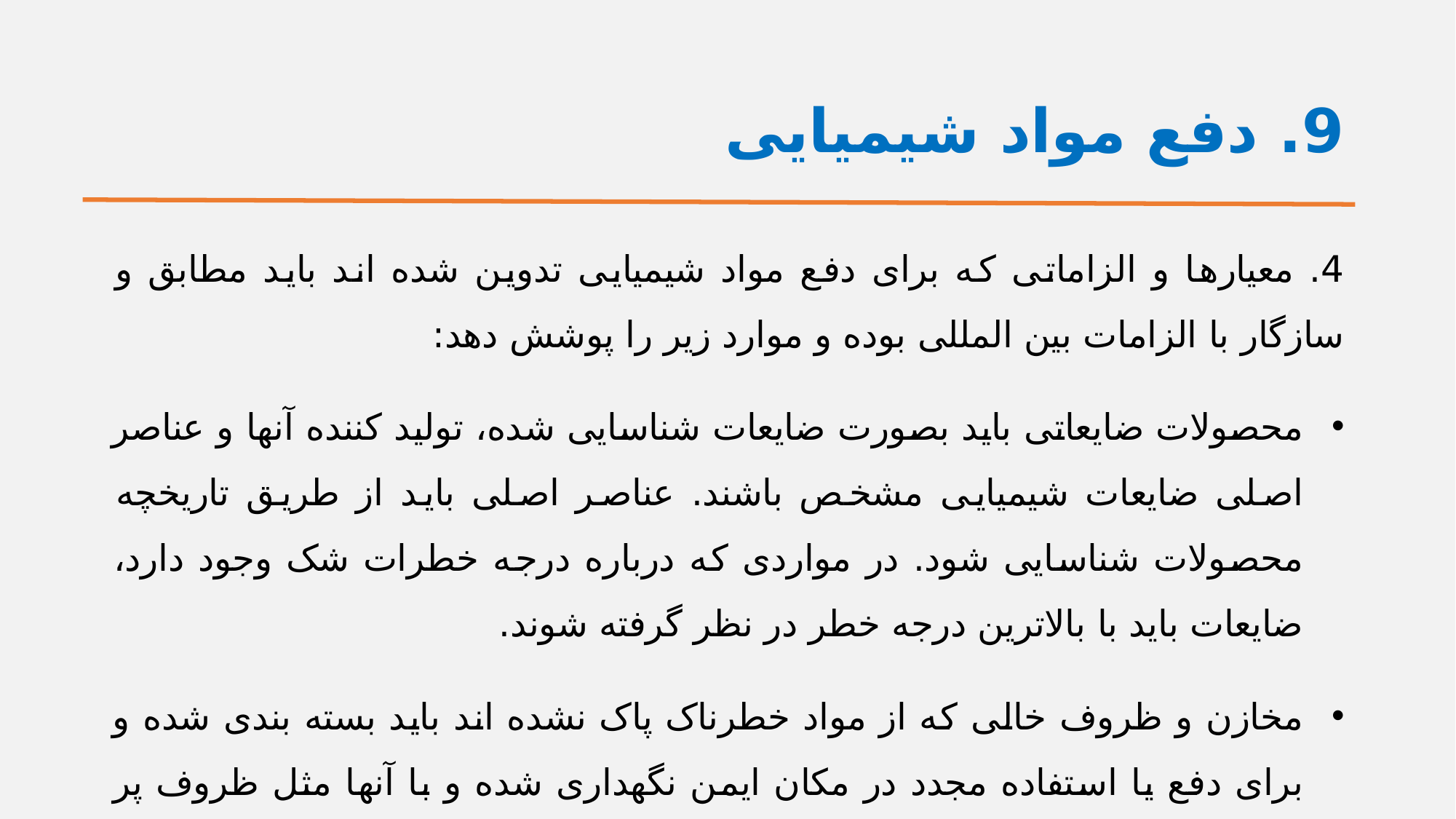

# 9. دفع مواد شیمیایی
4. معیارها و الزاماتی که برای دفع مواد شیمیایی تدوین شده اند باید مطابق و سازگار با الزامات بین المللی بوده و موارد زیر را پوشش دهد:
محصولات ضایعاتی باید بصورت ضایعات شناسایی شده، تولید کننده آنها و عناصر اصلی ضایعات شیمیایی مشخص باشند. عناصر اصلی باید از طریق تاریخچه محصولات شناسایی شود. در مواردی که درباره درجه خطرات شک وجود دارد، ضایعات باید با بالاترین درجه خطر در نظر گرفته شوند.
مخازن و ظروف خالی که از مواد خطرناک پاک نشده اند باید بسته بندی شده و برای دفع یا استفاده مجدد در مکان ایمن نگهداری شده و با آنها مثل ظروف پر خطر رفتار شده و الزامات برچسب زنی و سایر الزمات برای آنها اجرا و رعایت شود.